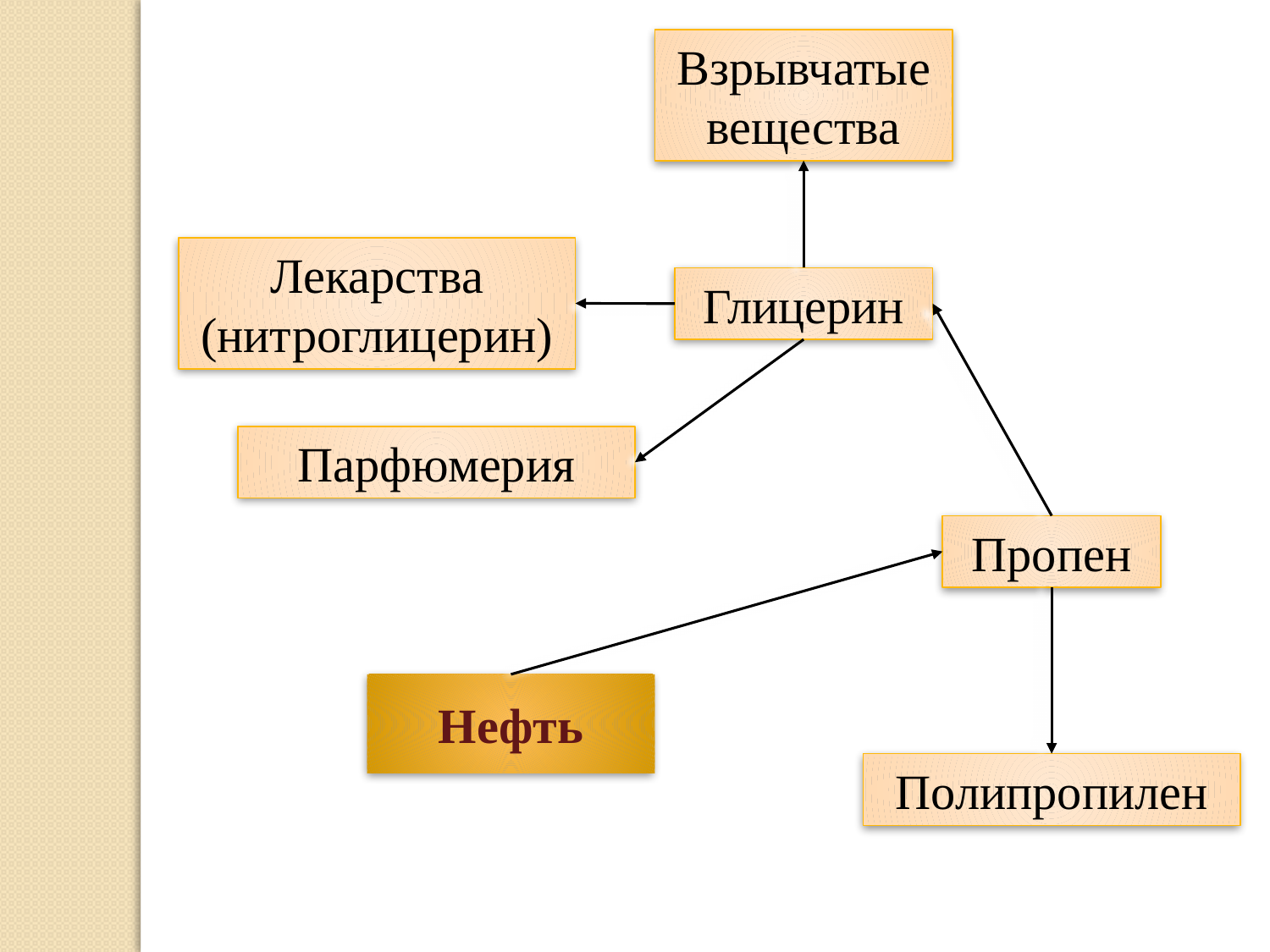

Взрывчатые вещества
Лекарства (нитроглицерин)
Глицерин
Парфюмерия
Пропен
Нефть
Полипропилен